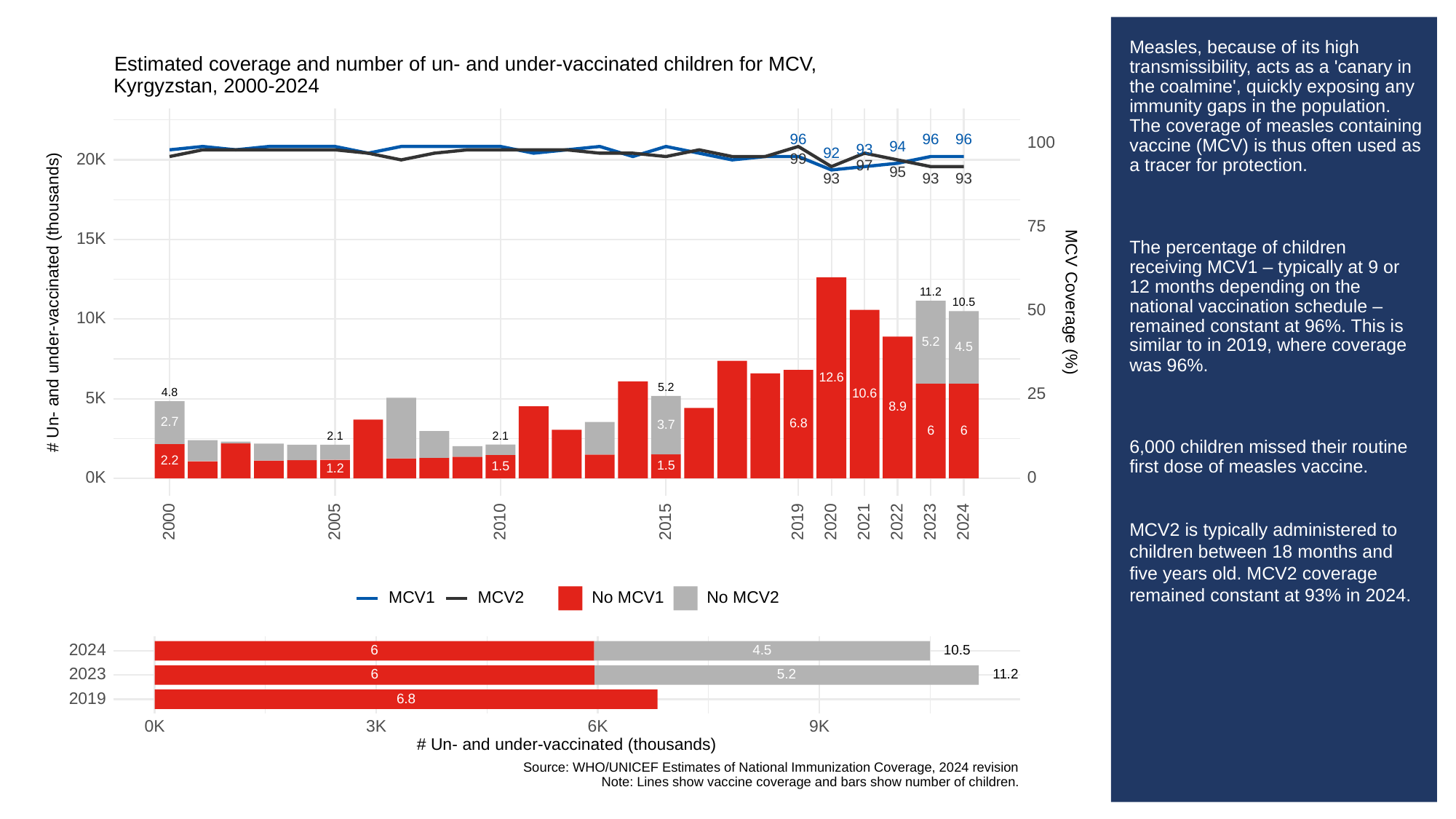

# Measles, because of its high transmissibility, acts as a 'canary in the coalmine', quickly exposing any immunity gaps in the population. The coverage of measles containing vaccine (MCV) is thus often used as a tracer for protection.

The percentage of children receiving MCV1 – typically at 9 or 12 months depending on the national vaccination schedule – remained constant at 96%. This is similar to in 2019, where coverage was 96%.

6,000 children missed their routine first dose of measles vaccine.

MCV2 is typically administered to children between 18 months and five years old. MCV2 coverage remained constant at 93% in 2024.

Estimated coverage and number of un- and under-vaccinated children for MCV,
Kyrgyzstan, 2000-2024

96
96
96
100
94
93

92
20K
99

97
95
93
93
93

75
15K

11.2
# Un- and under-vaccinated (thousands)
MCV Coverage (%)
10.5

50

10K

5.2
4.5

12.6

5.2

25
4.8
10.6
5K

8.9

2.7
6.8

3.7

6
6

2.1
2.1

2.2

1.5
1.5
1.2
0K
0

2023
2000
2005
2010
2015
2019
2020
2021
2022
2024

MCV1
MCV2
No MCV1
No MCV2

2024
6
10.5
4.5

2023
6
5.2
11.2

2019
6.8

3K
0K
6K
9K
# Un- and under-vaccinated (thousands)
Source: WHO/UNICEF Estimates of National Immunization Coverage, 2024 revision
Note: Lines show vaccine coverage and bars show number of children.